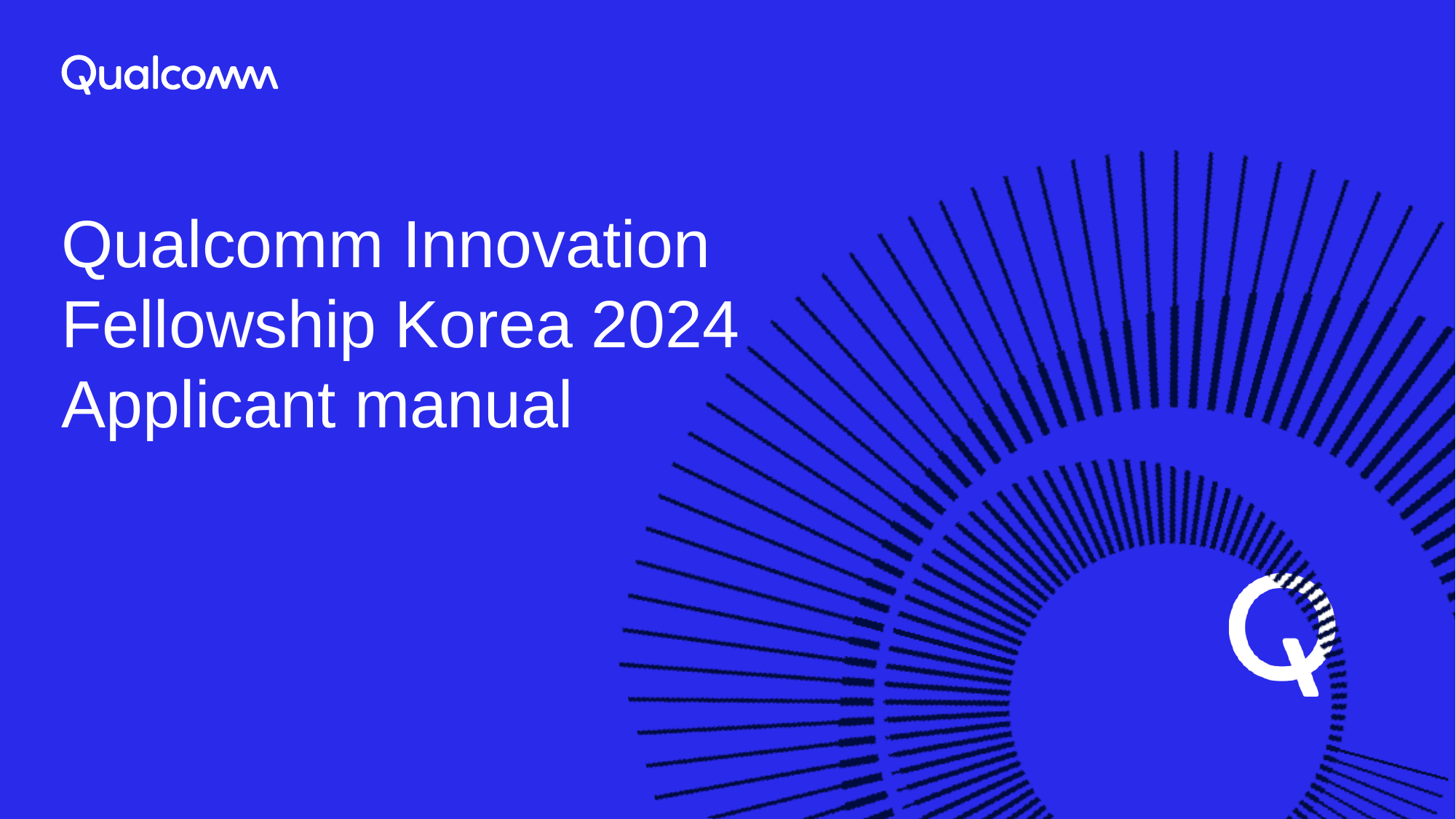

# Qualcomm Innovation Fellowship Korea 2024 Applicant manual